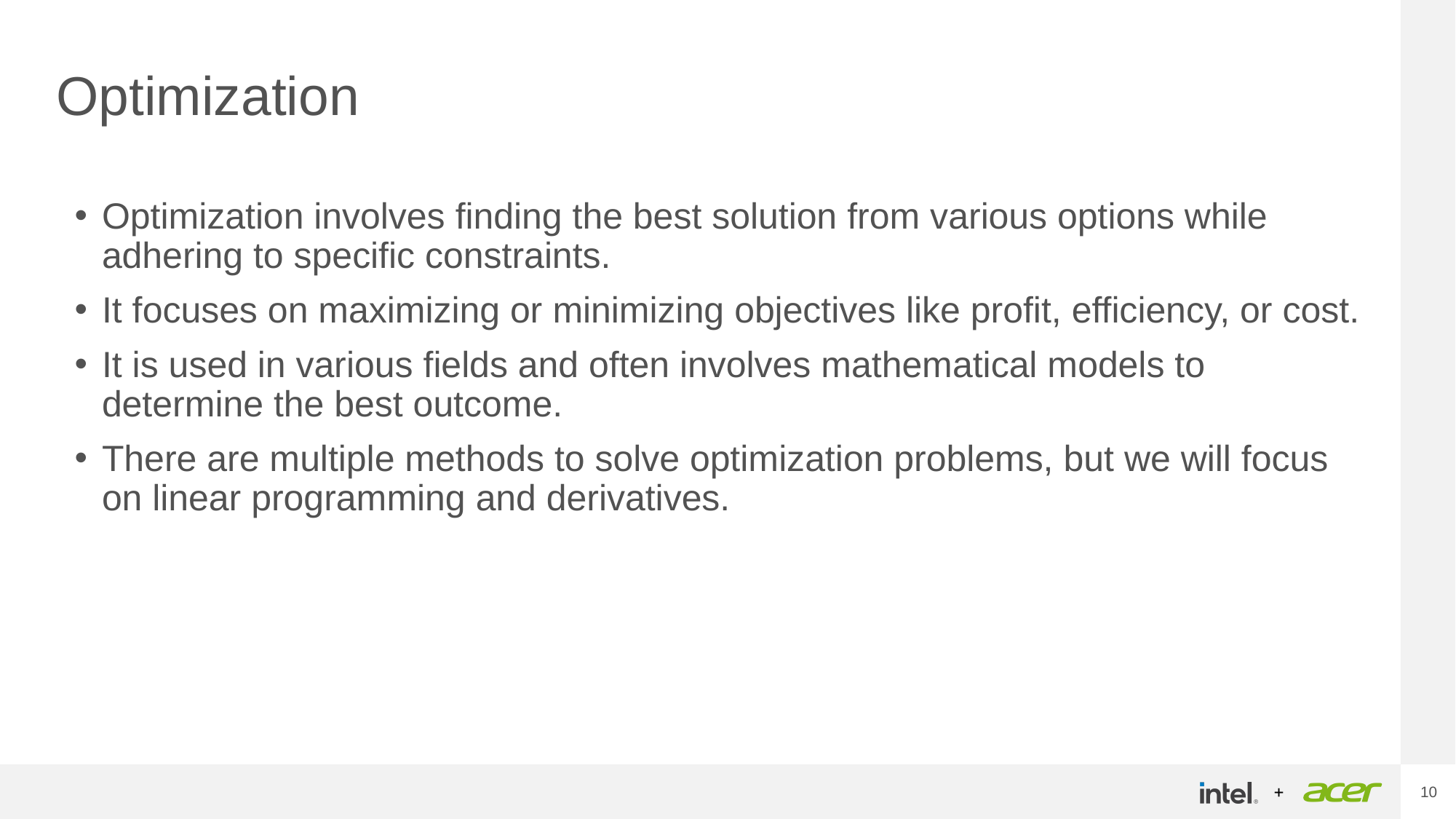

# Optimization
Optimization involves finding the best solution from various options while adhering to specific constraints.
It focuses on maximizing or minimizing objectives like profit, efficiency, or cost.
It is used in various fields and often involves mathematical models to determine the best outcome.
There are multiple methods to solve optimization problems, but we will focus on linear programming and derivatives.